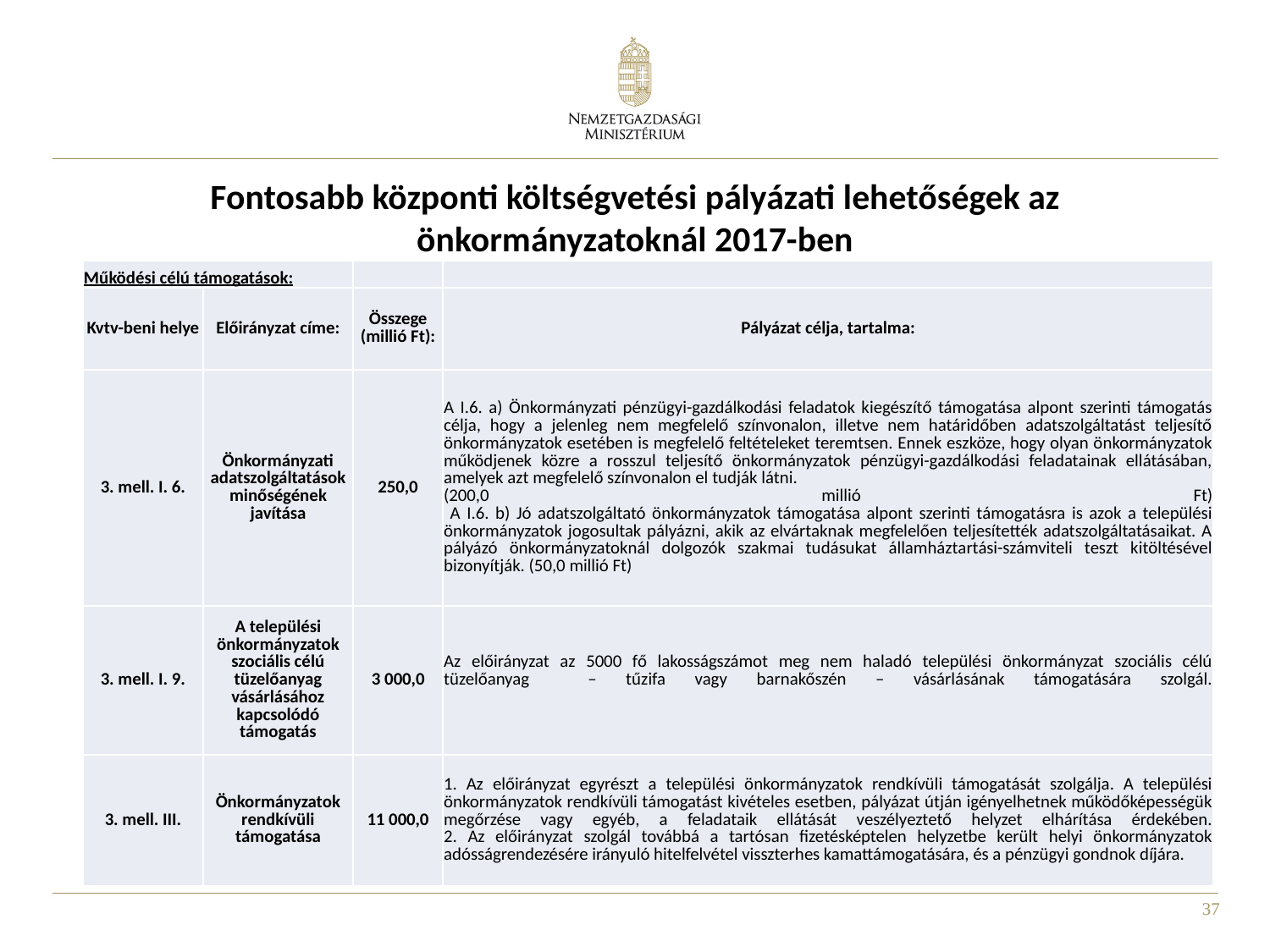

Fontosabb központi költségvetési pályázati lehetőségek az önkormányzatoknál 2017-ben
| Működési célú támogatások: |  |  |  |
| --- | --- | --- | --- |
| Kvtv-beni helye | Előirányzat címe: | Összege (millió Ft): | Pályázat célja, tartalma: |
| 3. mell. I. 6. | Önkormányzati adatszolgáltatások minőségének javítása | 250,0 | A I.6. a) Önkormányzati pénzügyi-gazdálkodási feladatok kiegészítő támogatása alpont szerinti támogatás célja, hogy a jelenleg nem megfelelő színvonalon, illetve nem határidőben adatszolgáltatást teljesítő önkormányzatok esetében is megfelelő feltételeket teremtsen. Ennek eszköze, hogy olyan önkormányzatok működjenek közre a rosszul teljesítő önkormányzatok pénzügyi-gazdálkodási feladatainak ellátásában, amelyek azt megfelelő színvonalon el tudják látni. (200,0 millió Ft) A I.6. b) Jó adatszolgáltató önkormányzatok támogatása alpont szerinti támogatásra is azok a települési önkormányzatok jogosultak pályázni, akik az elvártaknak megfelelően teljesítették adatszolgáltatásaikat. A pályázó önkormányzatoknál dolgozók szakmai tudásukat államháztartási-számviteli teszt kitöltésével bizonyítják. (50,0 millió Ft) |
| 3. mell. I. 9. | A települési önkormányzatok szociális célú tüzelőanyag vásárlásához kapcsolódó támogatás | 3 000,0 | Az előirányzat az 5000 fő lakosságszámot meg nem haladó települési önkormányzat szociális célú tüzelőanyag – tűzifa vagy barnakőszén – vásárlásának támogatására szolgál. |
| 3. mell. III. | Önkormányzatok rendkívüli támogatása | 11 000,0 | 1. Az előirányzat egyrészt a települési önkormányzatok rendkívüli támogatását szolgálja. A települési önkormányzatok rendkívüli támogatást kivételes esetben, pályázat útján igényelhetnek működőképességük megőrzése vagy egyéb, a feladataik ellátását veszélyeztető helyzet elhárítása érdekében. 2. Az előirányzat szolgál továbbá a tartósan fizetésképtelen helyzetbe került helyi önkormányzatok adósságrendezésére irányuló hitelfelvétel visszterhes kamattámogatására, és a pénzügyi gondnok díjára. |